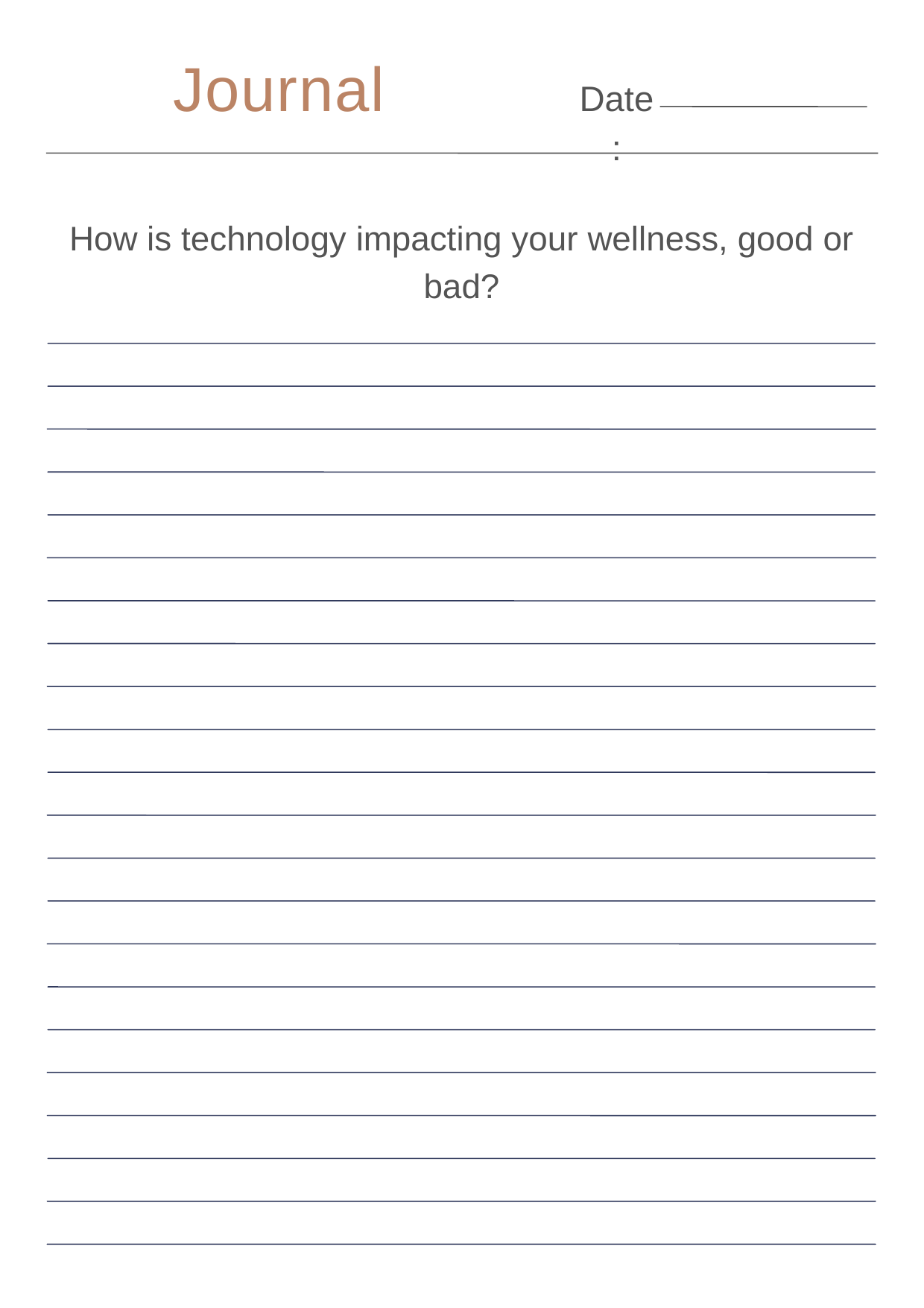

Journal
Date:

How is technology impacting your wellness, good or bad?